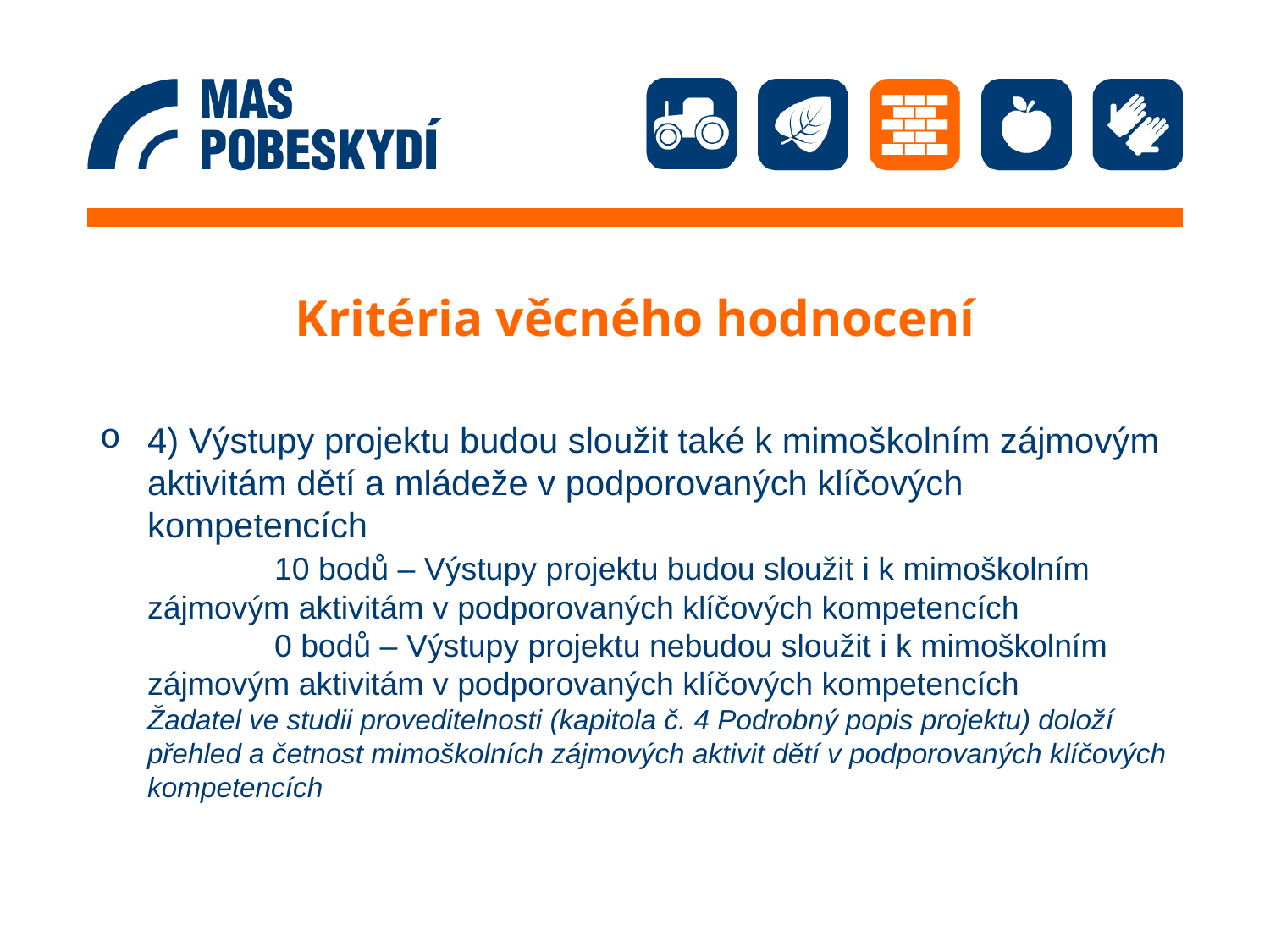

# Kritéria věcného hodnocení
4) Výstupy projektu budou sloužit také k mimoškolním zájmovým aktivitám dětí a mládeže v podporovaných klíčových kompetencích
		10 bodů – Výstupy projektu budou sloužit i k mimoškolním 	zájmovým aktivitám v podporovaných klíčových kompetencích
		0 bodů – Výstupy projektu nebudou sloužit i k mimoškolním 	zájmovým aktivitám v podporovaných klíčových kompetencích
	Žadatel ve studii proveditelnosti (kapitola č. 4 Podrobný popis projektu) doloží přehled a četnost mimoškolních zájmových aktivit dětí v podporovaných klíčových kompetencích